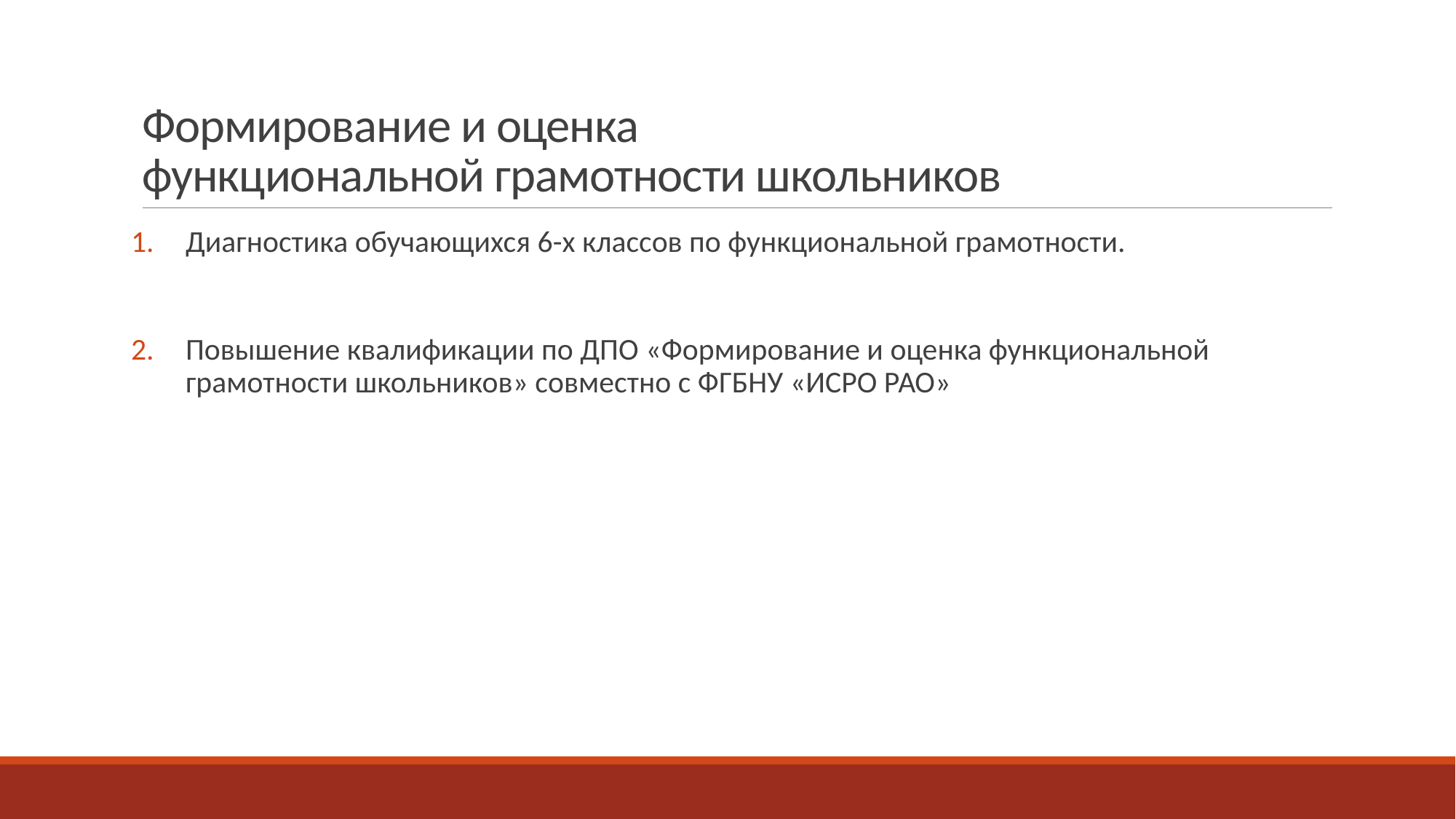

# Формирование и оценка функциональной грамотности школьников
Диагностика обучающихся 6-х классов по функциональной грамотности.

Повышение квалификации по ДПО «Формирование и оценка функциональной грамотности школьников» совместно с ФГБНУ «ИСРО РАО»